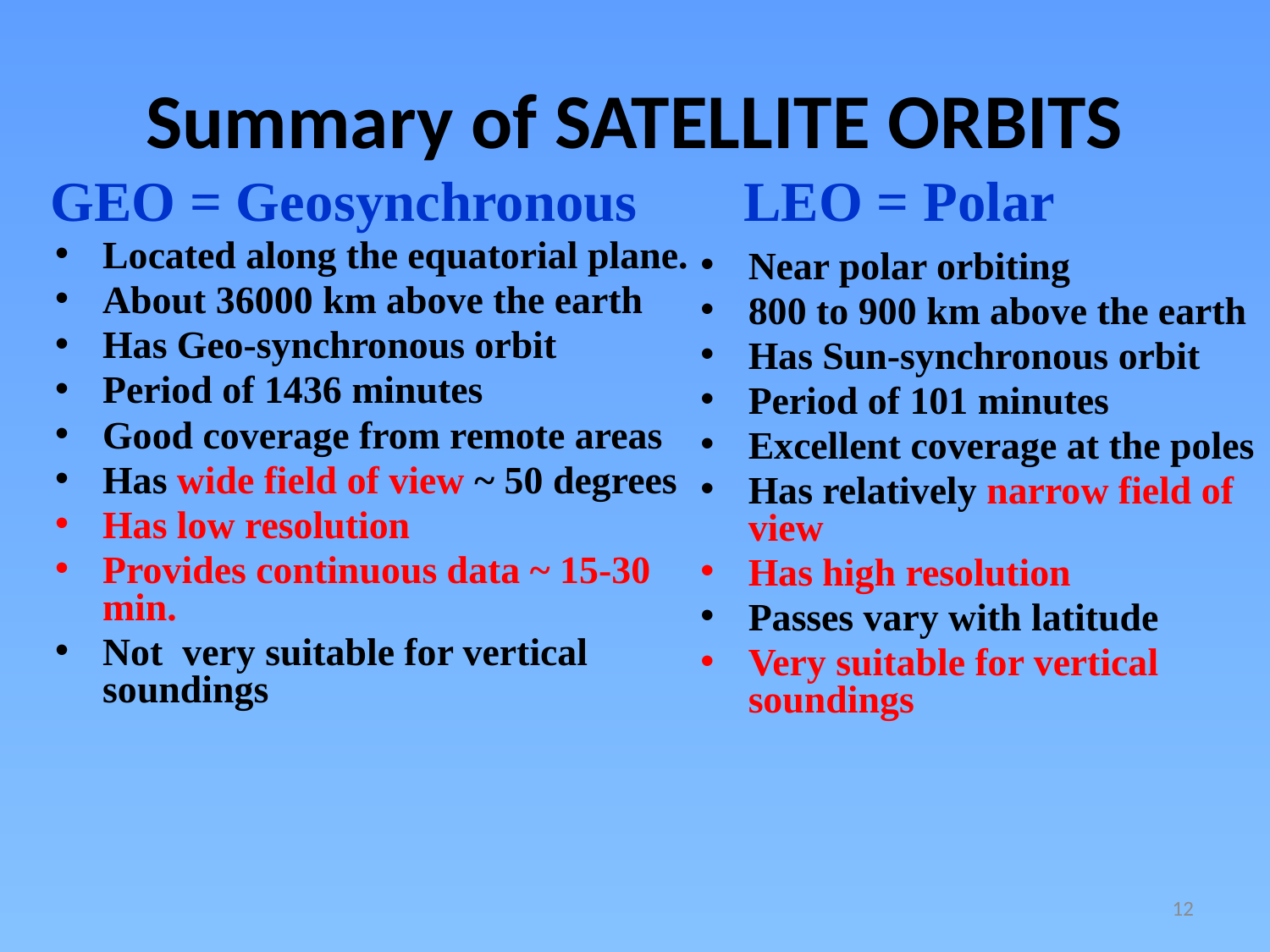

# Summary of SATELLITE ORBITS
GEO = Geosynchronous
LEO = Polar
Located along the equatorial plane.
About 36000 km above the earth
Has Geo-synchronous orbit
Period of 1436 minutes
Good coverage from remote areas
Has wide field of view ~ 50 degrees
Has low resolution
Provides continuous data ~ 15-30 min.
Not  very suitable for vertical soundings
Near polar orbiting
800 to 900 km above the earth
Has Sun-synchronous orbit
Period of 101 minutes
Excellent coverage at the poles
Has relatively narrow field of view
Has high resolution
Passes vary with latitude
Very suitable for vertical soundings
12